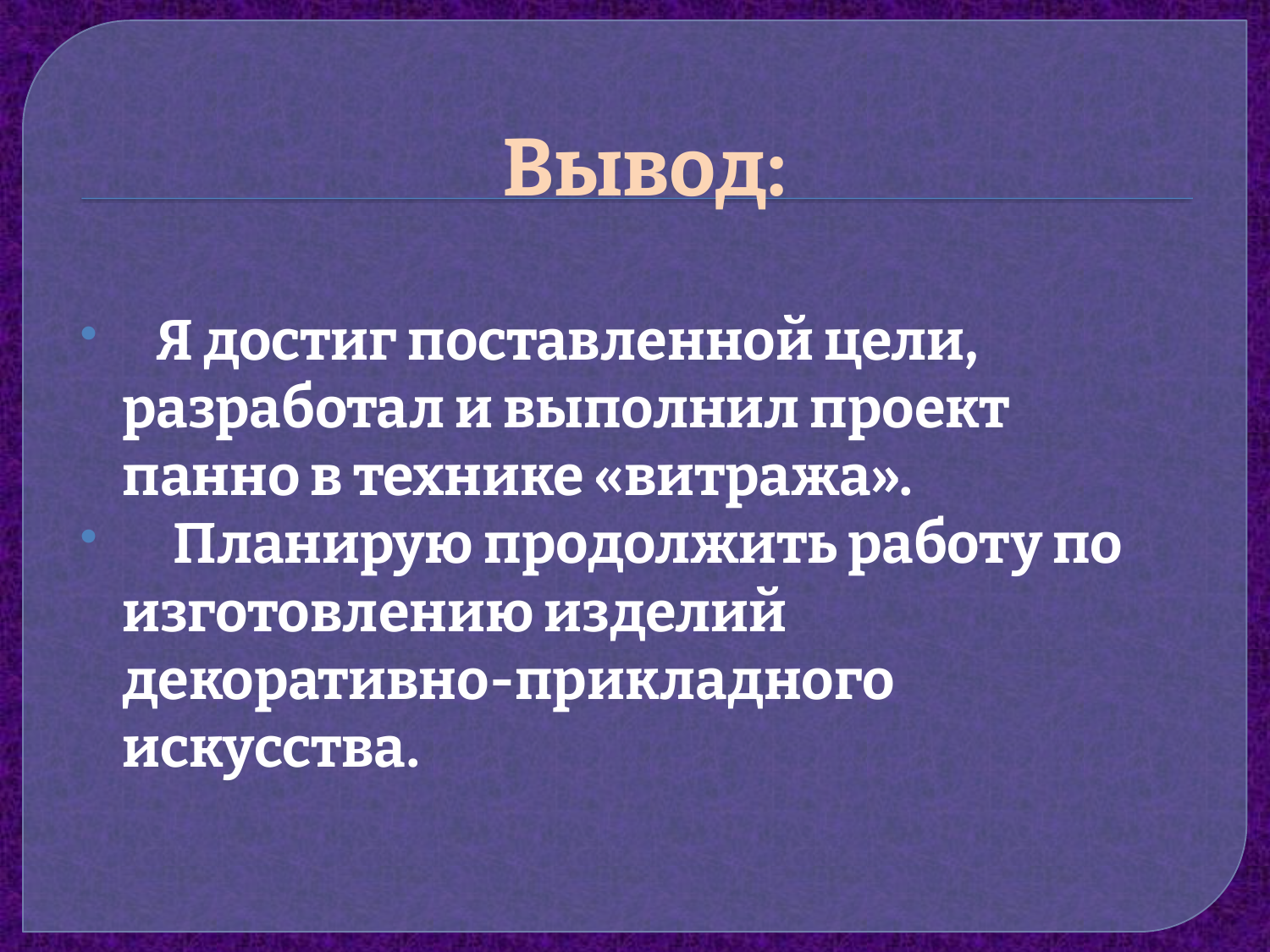

# Вывод:

   Я достиг поставленной цели, разработал и выполнил проект панно в технике «витража».
     Планирую продолжить работу по изготовлению изделий декоративно-прикладного искусства.